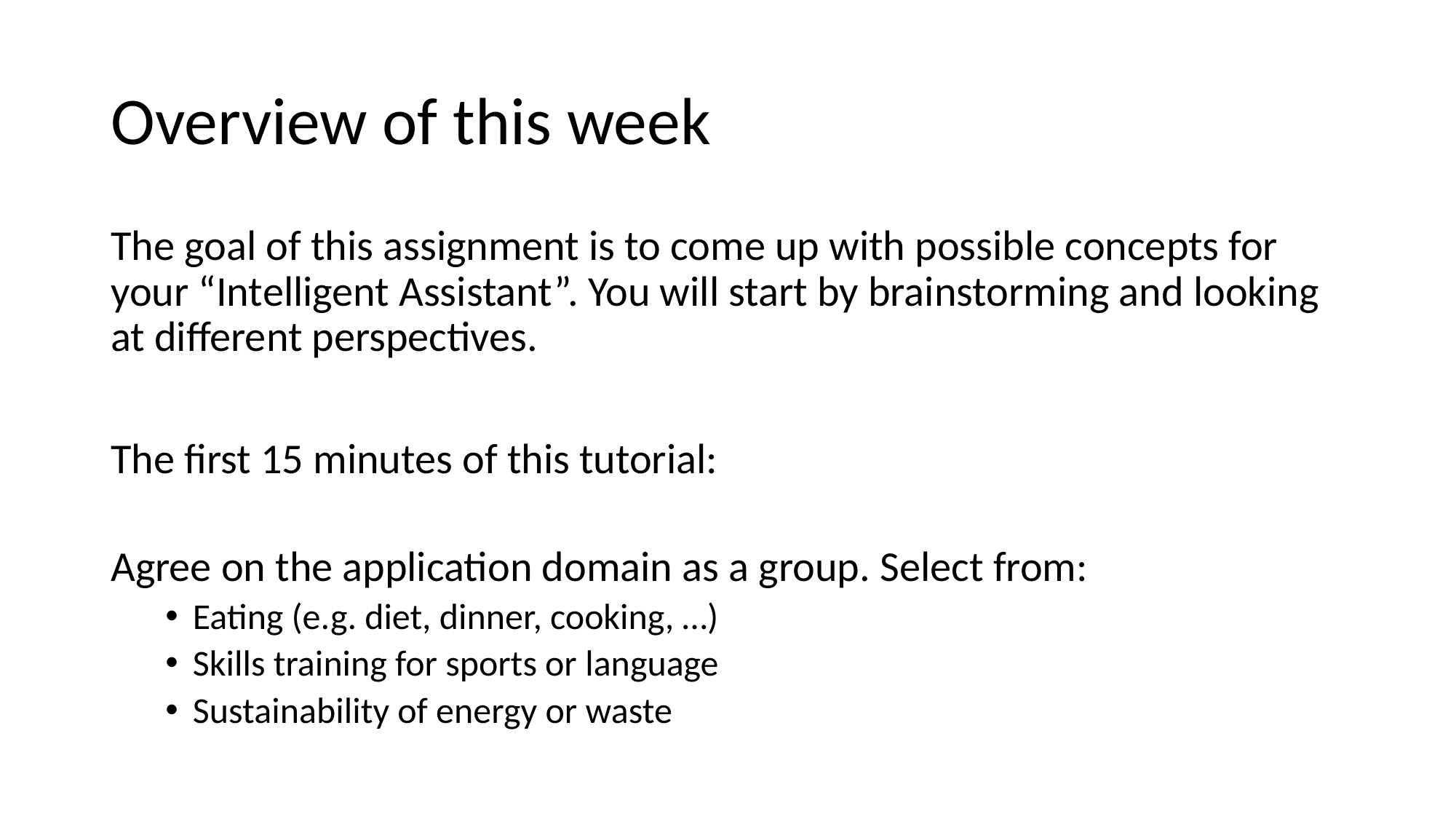

# Overview of this week
The goal of this assignment is to come up with possible concepts for your “Intelligent Assistant”. You will start by brainstorming and looking at different perspectives.

The first 15 minutes of this tutorial:

Agree on the application domain as a group. Select from:
Eating (e.g. diet, dinner, cooking, …)
Skills training for sports or language
Sustainability of energy or waste